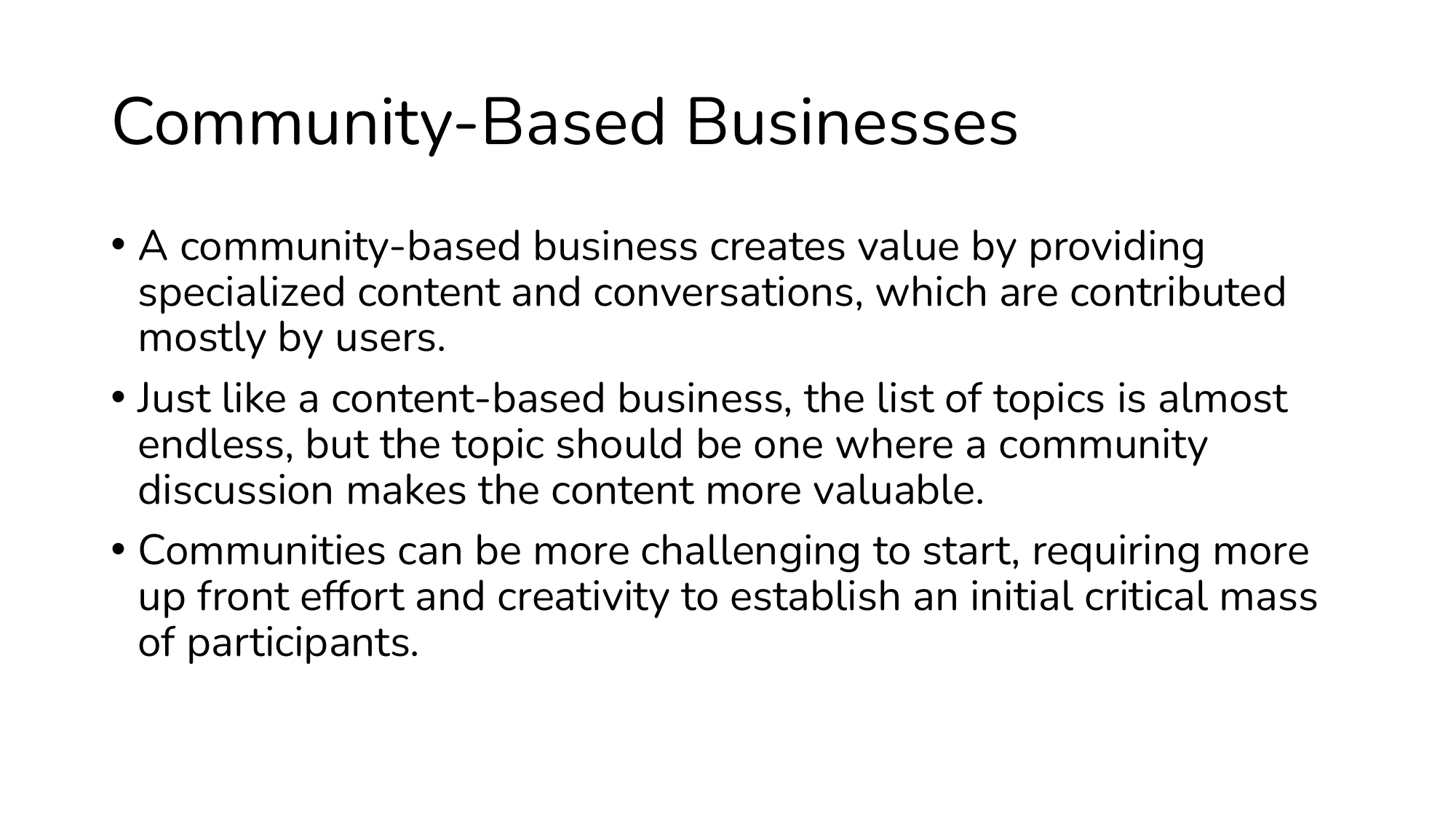

# Community-Based Businesses
A community-based business creates value by providing specialized content and conversations, which are contributed mostly by users.
Just like a content-based business, the list of topics is almost endless, but the topic should be one where a community discussion makes the content more valuable.
Communities can be more challenging to start, requiring more up front effort and creativity to establish an initial critical mass of participants.